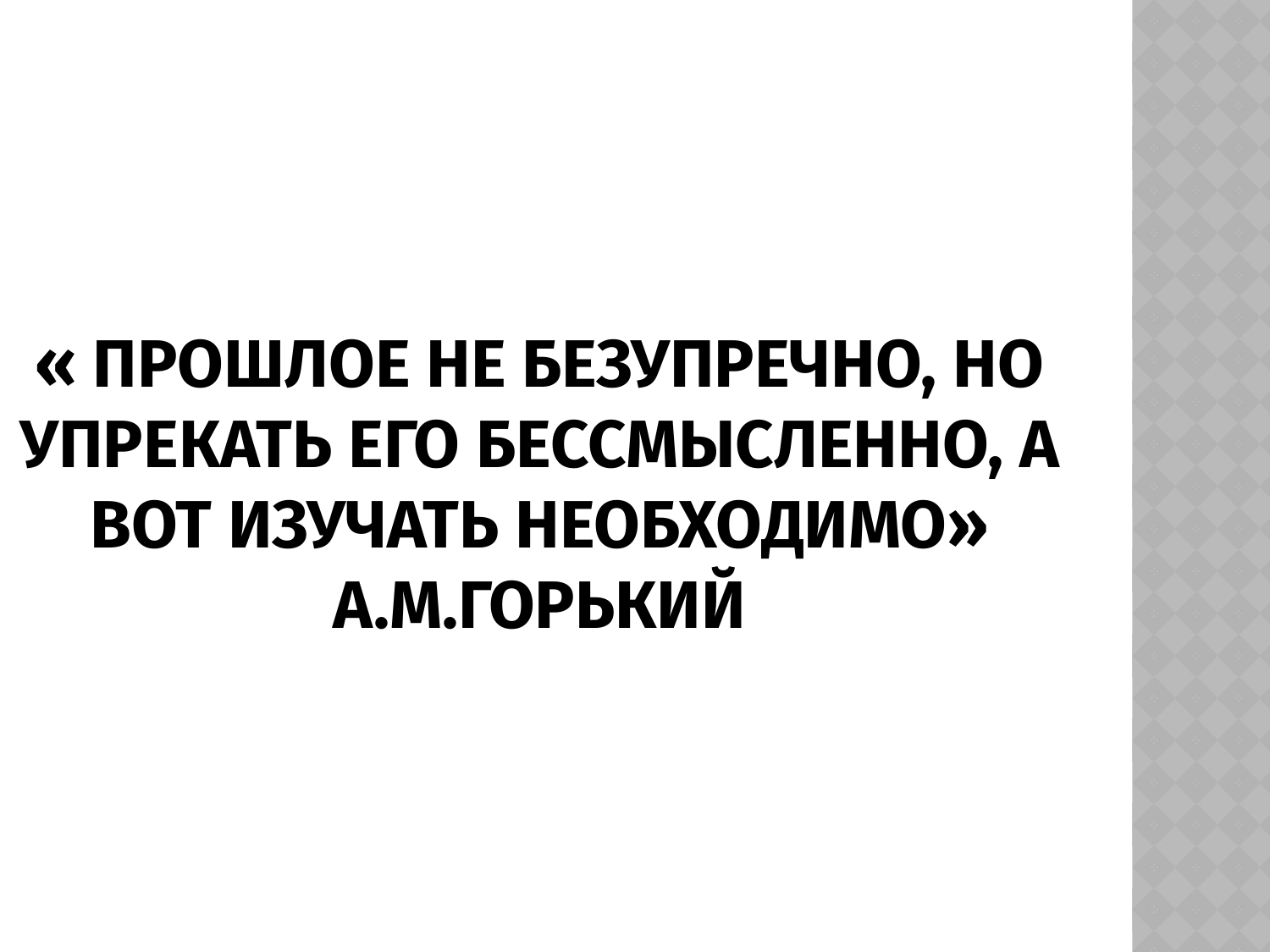

# « Прошлое не безупречно, но упрекать его бессмысленно, а вот изучать необходимо» А.М.Горький